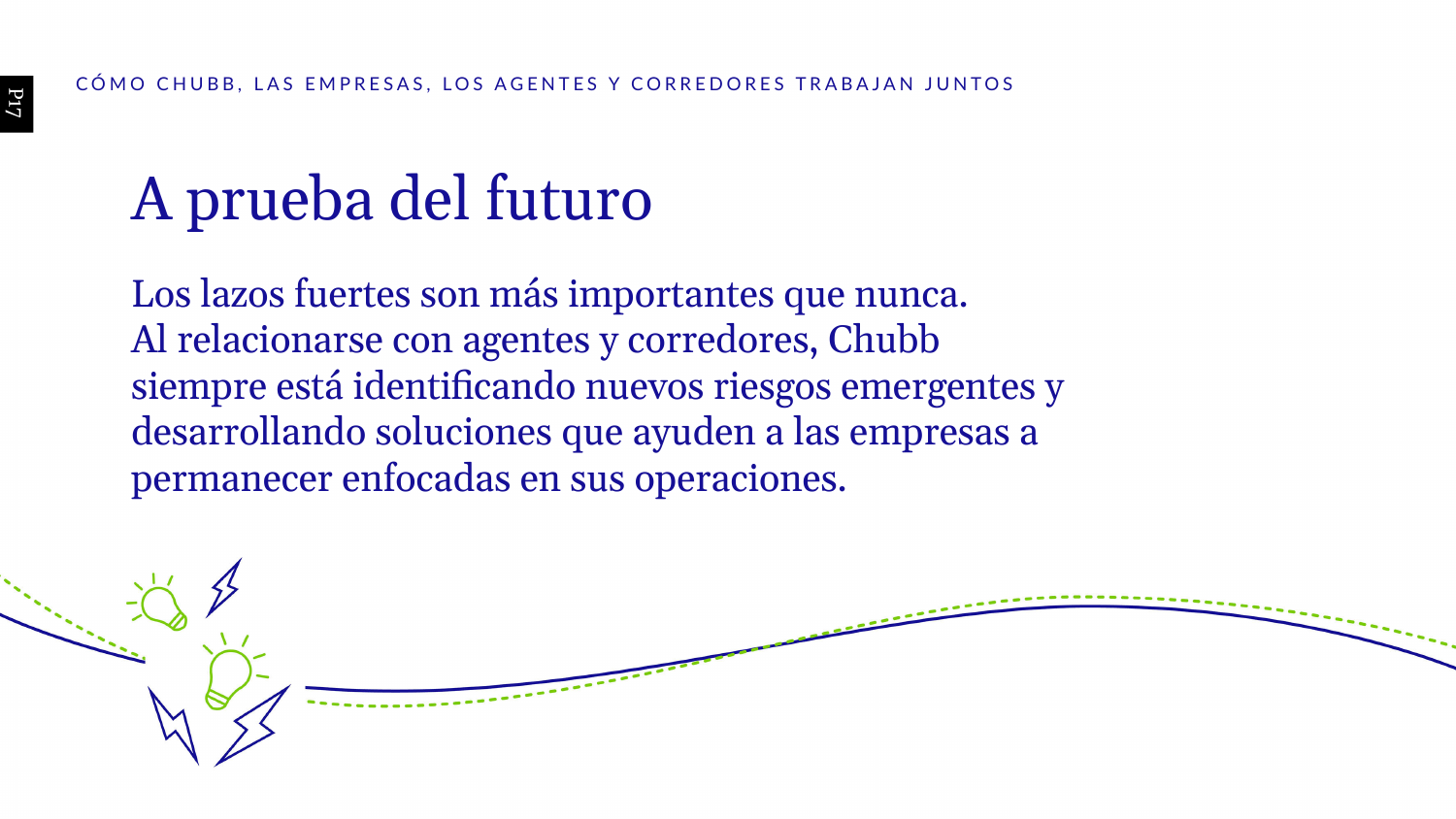

Cómo CHUBB, las empresas, los agentes y corredores trabajan juntos
P17
A prueba del futuro
Los lazos fuertes son más importantes que nunca.
Al relacionarse con agentes y corredores, Chubb
siempre está identificando nuevos riesgos emergentes y desarrollando soluciones que ayuden a las empresas a permanecer enfocadas en sus operaciones.